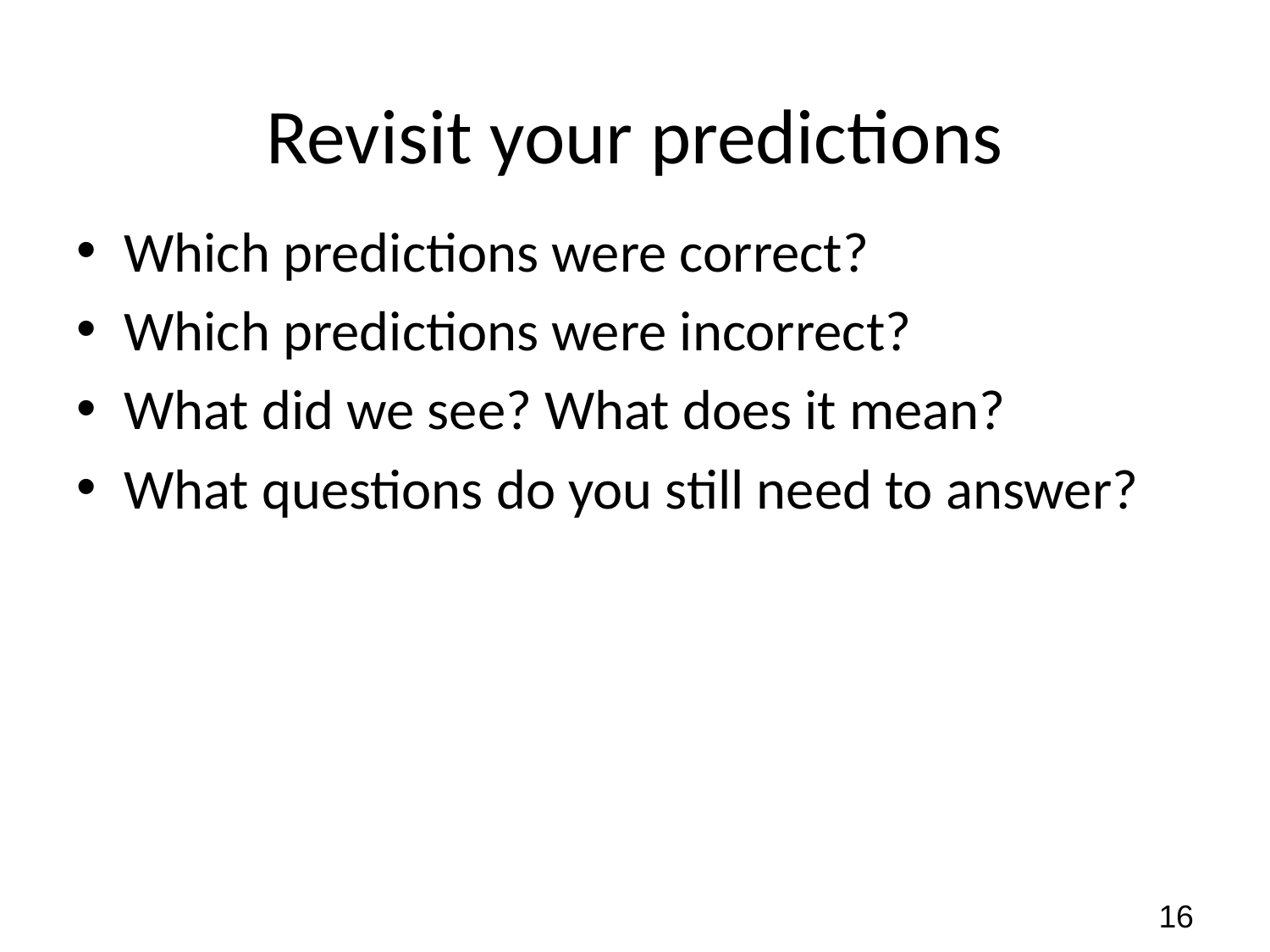

# Revisit your predictions
Which predictions were correct?
Which predictions were incorrect?
What did we see? What does it mean?
What questions do you still need to answer?
16